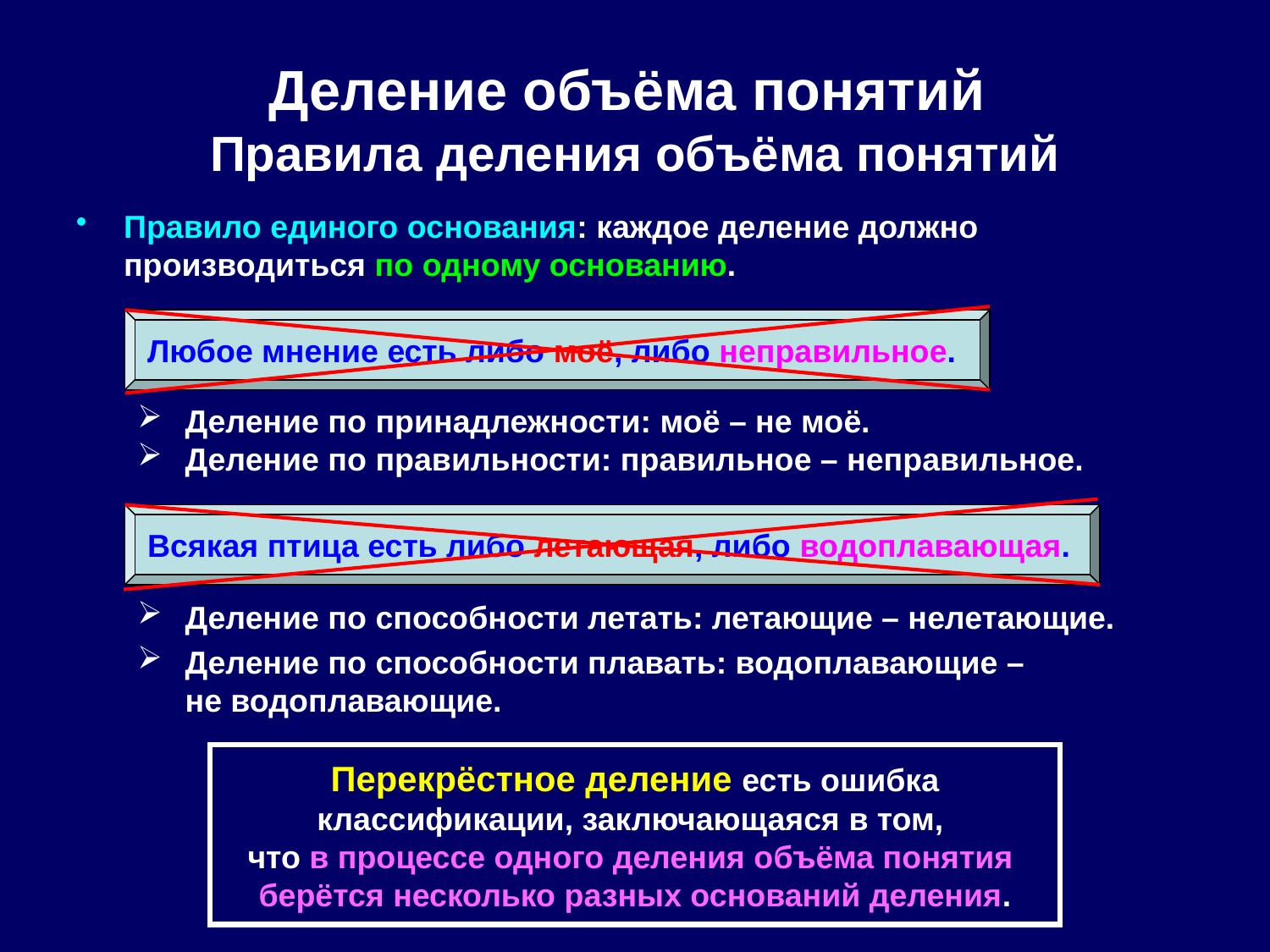

Деление объёма понятий
Правила деления объёма понятий
Правило единого основания: каждое деление должно производиться по одному основанию.
Любое мнение есть либо моё, либо неправильное.
Деление по принадлежности: моё – не моё.
Деление по правильности: правильное – неправильное.
Деление по способности летать: летающие – нелетающие.
Деление по способности плавать: водоплавающие –
не водоплавающие.

Всякая птица есть либо летающая, либо водоплавающая.

Перекрёстное деление есть ошибка классификации, заключающаяся в том,
что в процессе одного деления объёма понятия
берётся несколько разных оснований деления.